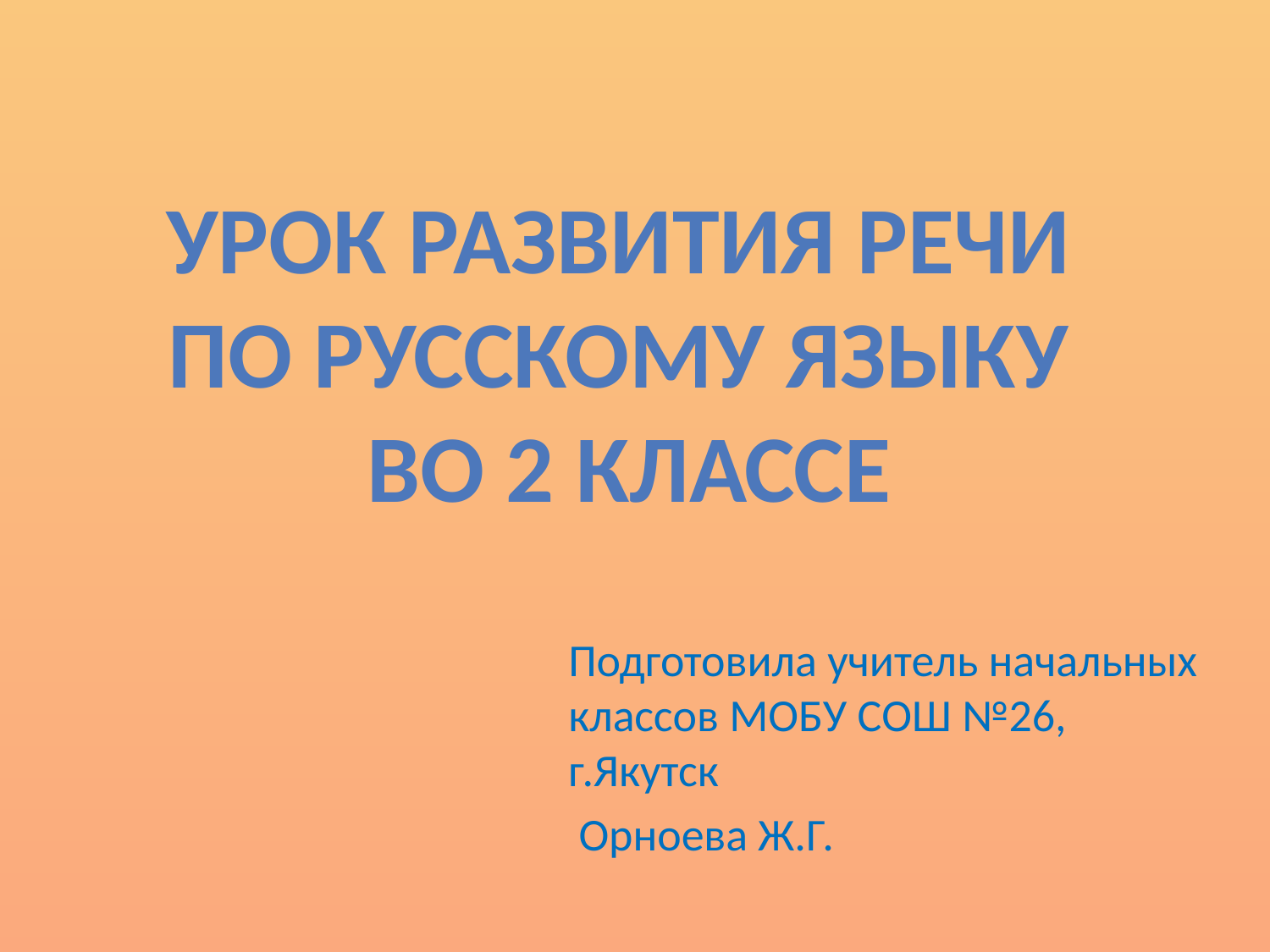

# Урок развития речи по русскому языку во 2 классе
Подготовила учитель начальных классов МОБУ СОШ №26, г.Якутск
 Орноева Ж.Г.